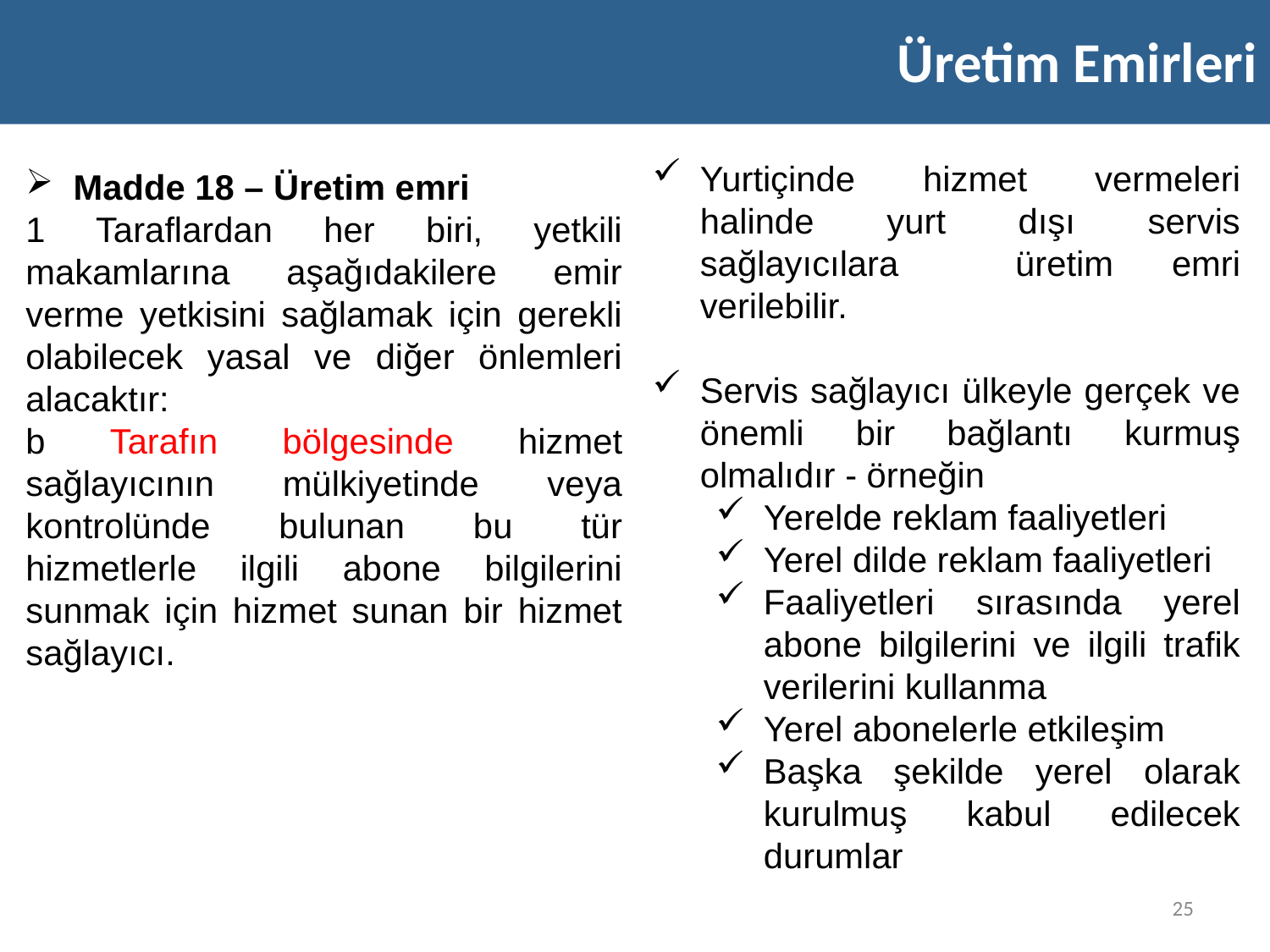

Üretim Emirleri
Yurtiçinde hizmet vermeleri halinde yurt dışı servis sağlayıcılara  üretim emri verilebilir.

Servis sağlayıcı ülkeyle gerçek ve önemli bir bağlantı kurmuş olmalıdır - örneğin
Yerelde reklam faaliyetleri
Yerel dilde reklam faaliyetleri
Faaliyetleri sırasında yerel abone bilgilerini ve ilgili trafik verilerini kullanma
Yerel abonelerle etkileşim
Başka şekilde yerel olarak kurulmuş kabul edilecek durumlar
Madde 18 – Üretim emri
1 Taraflardan her biri, yetkili makamlarına aşağıdakilere emir verme yetkisini sağlamak için gerekli olabilecek yasal ve diğer önlemleri alacaktır:
b Tarafın bölgesinde hizmet sağlayıcının mülkiyetinde veya kontrolünde bulunan bu tür hizmetlerle ilgili abone bilgilerini sunmak için hizmet sunan bir hizmet sağlayıcı.
25